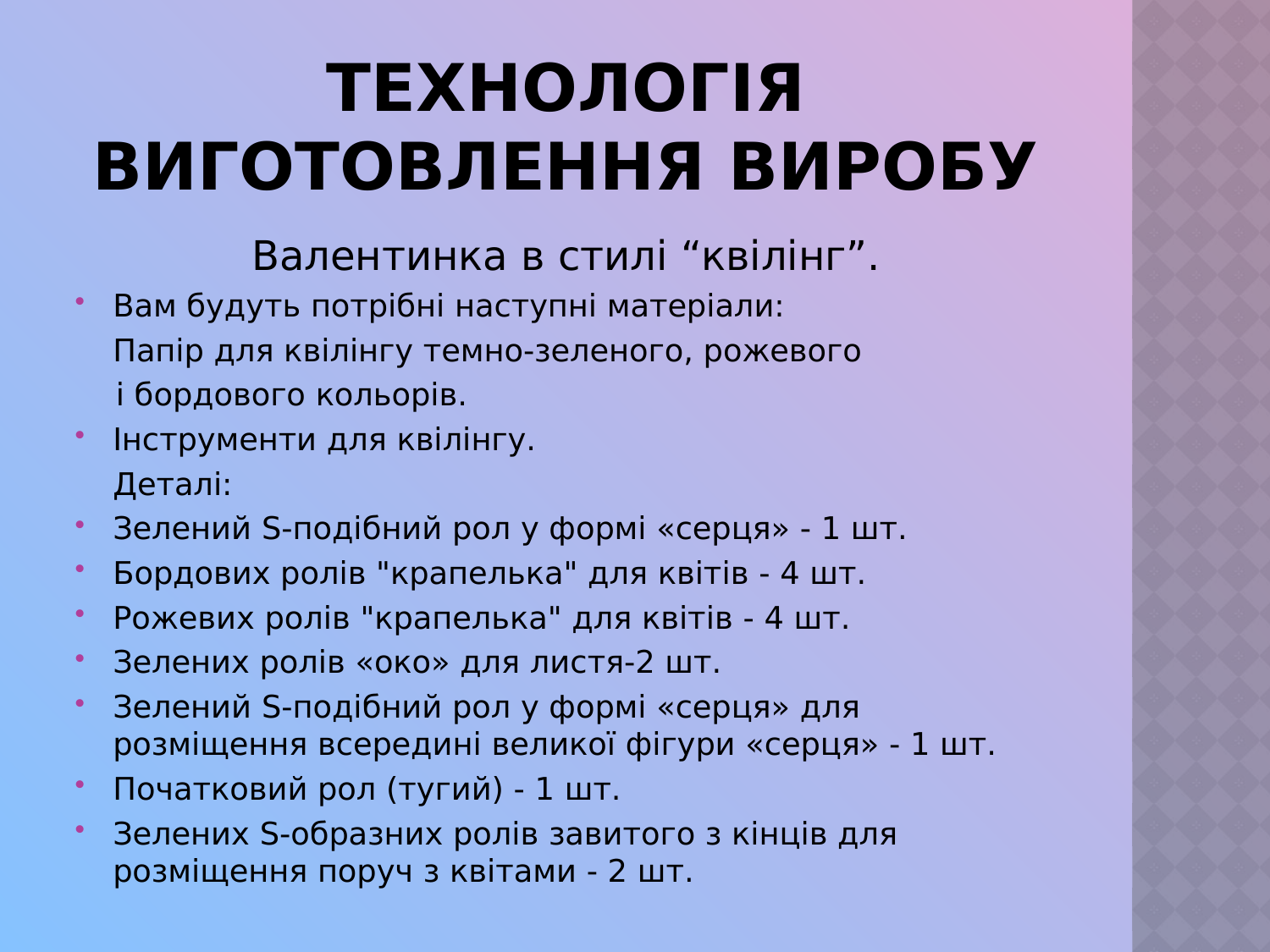

# Технологія виготовлення виробу
Валентинка в стилі “квілінг”.
Вам будуть потрібні наступні матеріали:
	Папір для квілінгу темно-зеленого, рожевого
    і бордового кольорів.
Інструменти для квілінгу.
	Деталі:
Зелений S-подібний рол у формі «серця» - 1 шт.
Бордових ролів "крапелька" для квітів - 4 шт.
Рожевих ролів "крапелька" для квітів - 4 шт.
Зелених ролів «око» для листя-2 шт.
Зелений S-подібний рол у формі «серця» для розміщення всередині великої фігури «серця» - 1 шт.
Початковий рол (тугий) - 1 шт.
Зелених S-образних ролів завитого з кінців для розміщення поруч з квітами - 2 шт.